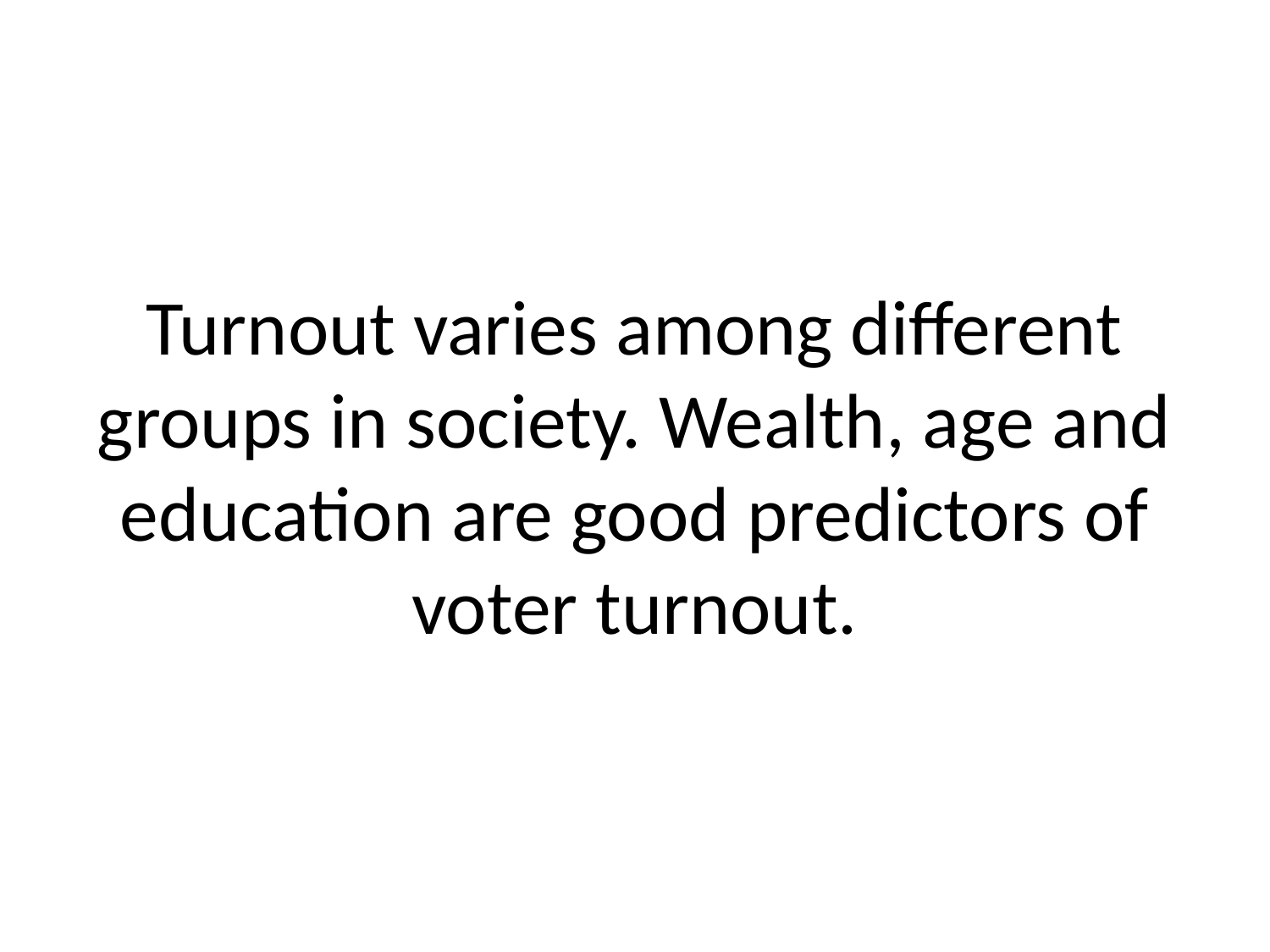

# Turnout varies among different groups in society. Wealth, age and education are good predictors of voter turnout.